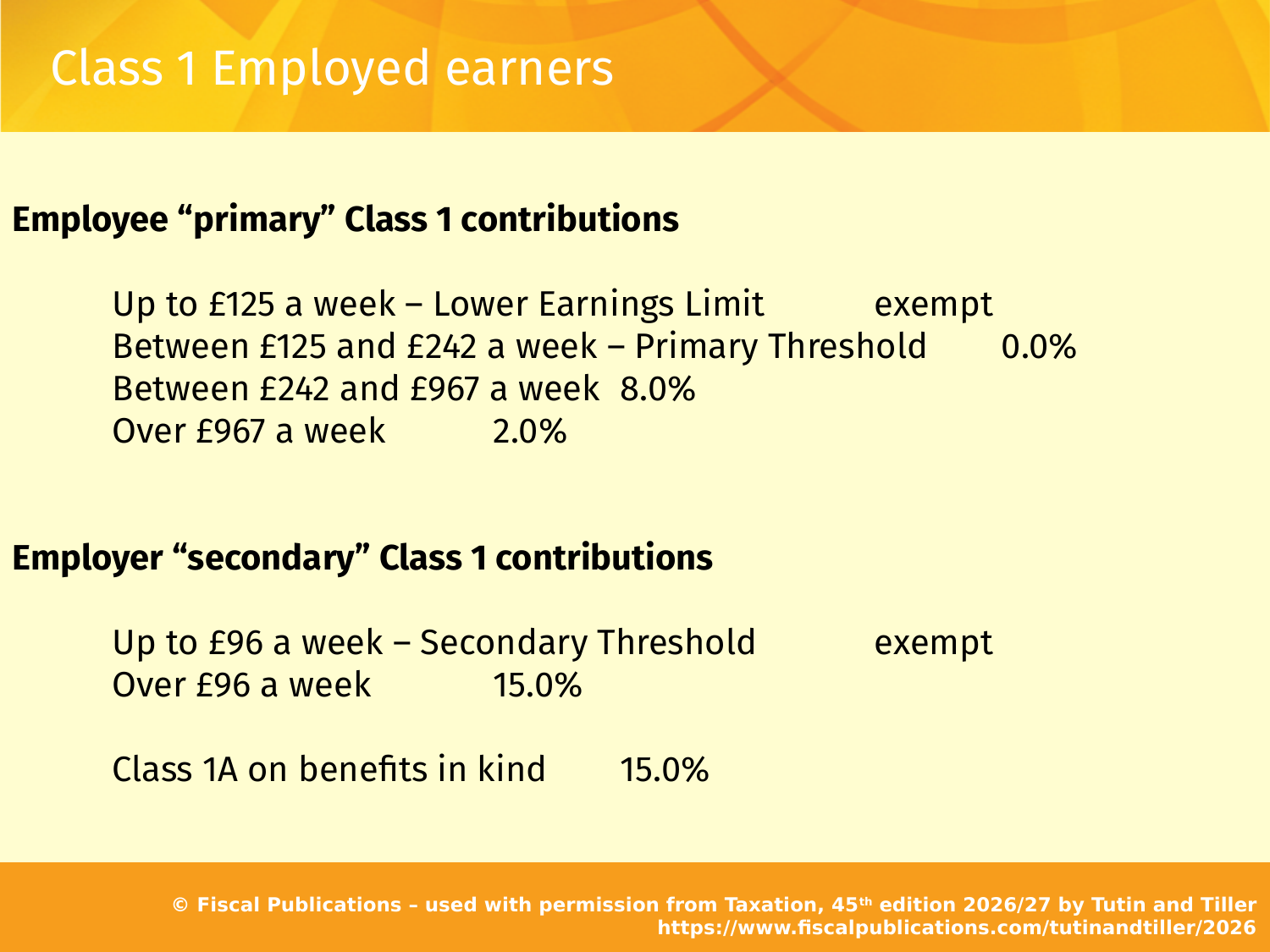

# Class 1 Employed earners

Employee “primary” Class 1 contributions

	Up to £125 a week – Lower Earnings Limit	exempt
	Between £125 and £242 a week – Primary Threshold	0.0%
	Between £242 and £967 a week	8.0%
	Over £967 a week	2.0%

Employer “secondary” Class 1 contributions

	Up to £96 a week – Secondary Threshold	exempt
	Over £96 a week	15.0%

	Class 1A on benefits in kind	15.0%